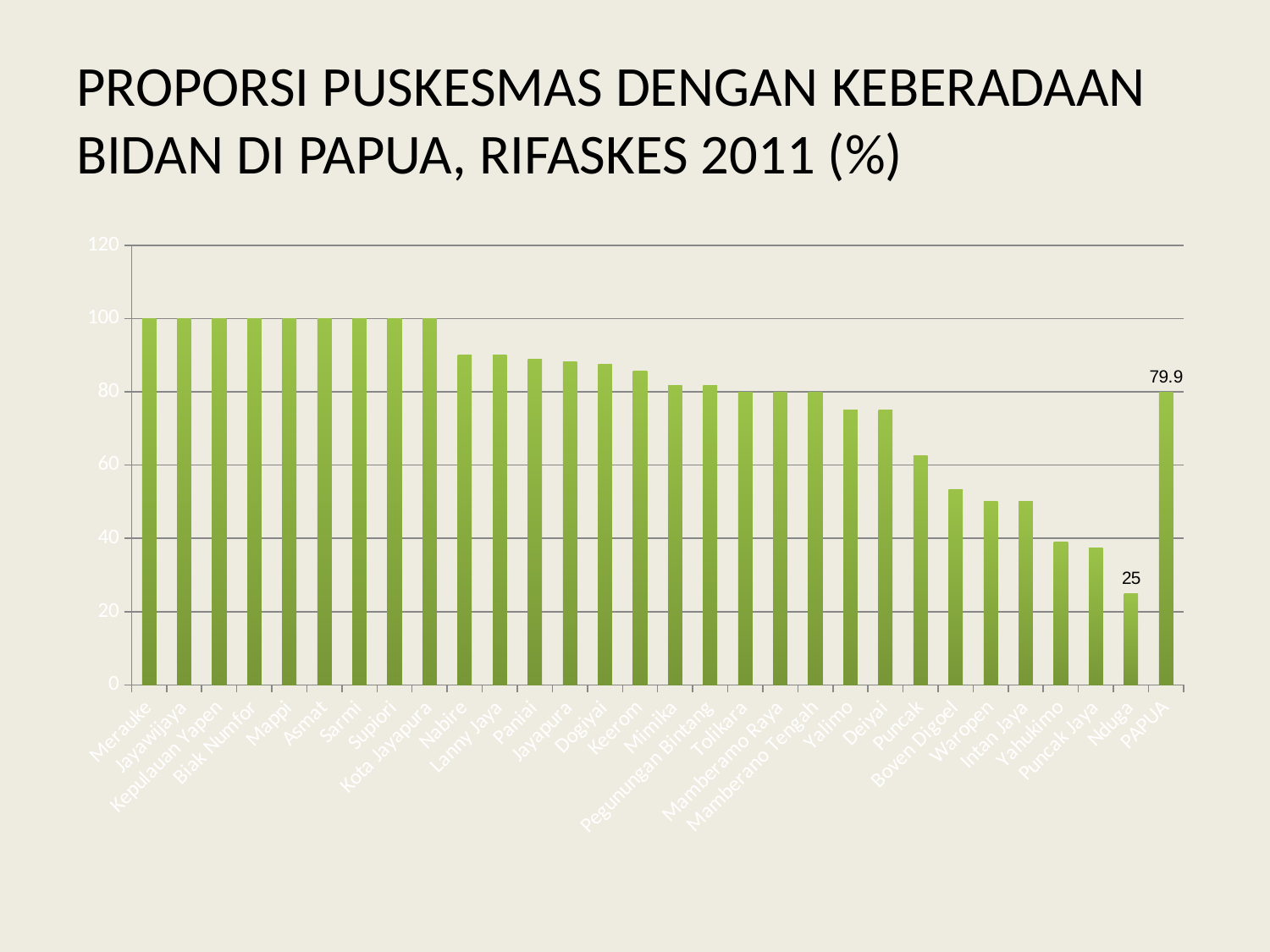

# PROPORSI PUSKESMAS DENGAN KEBERADAAN BIDAN DI PAPUA, RIFASKES 2011 (%)

### Chart

| Category |  |
|---|---|
| Merauke | 100.0 |
| Jayawijaya | 100.0 |
| Kepulauan Yapen | 100.0 |
| Biak Numfor | 100.0 |
| Mappi | 100.0 |
| Asmat | 100.0 |
| Sarmi | 100.0 |
| Supiori | 100.0 |
| Kota Jayapura | 100.0 |
| Nabire | 90.0 |
| Lanny Jaya | 90.0 |
| Paniai | 88.9 |
| Jayapura | 88.2 |
| Dogiyai | 87.5 |
| Keerom | 85.7 |
| Mimika | 81.8 |
| Pegunungan Bintang | 81.8 |
| Tolikara | 80.0 |
| Mamberamo Raya | 80.0 |
| Mamberano Tengah | 80.0 |
| Yalimo | 75.0 |
| Deiyai | 75.0 |
| Puncak | 62.5 |
| Boven Digoel | 53.3 |
| Waropen | 50.0 |
| Intan Jaya | 50.0 |
| Yahukimo | 38.9 |
| Puncak Jaya | 37.5 |
| Nduga | 25.0 |
| PAPUA | 79.9 |